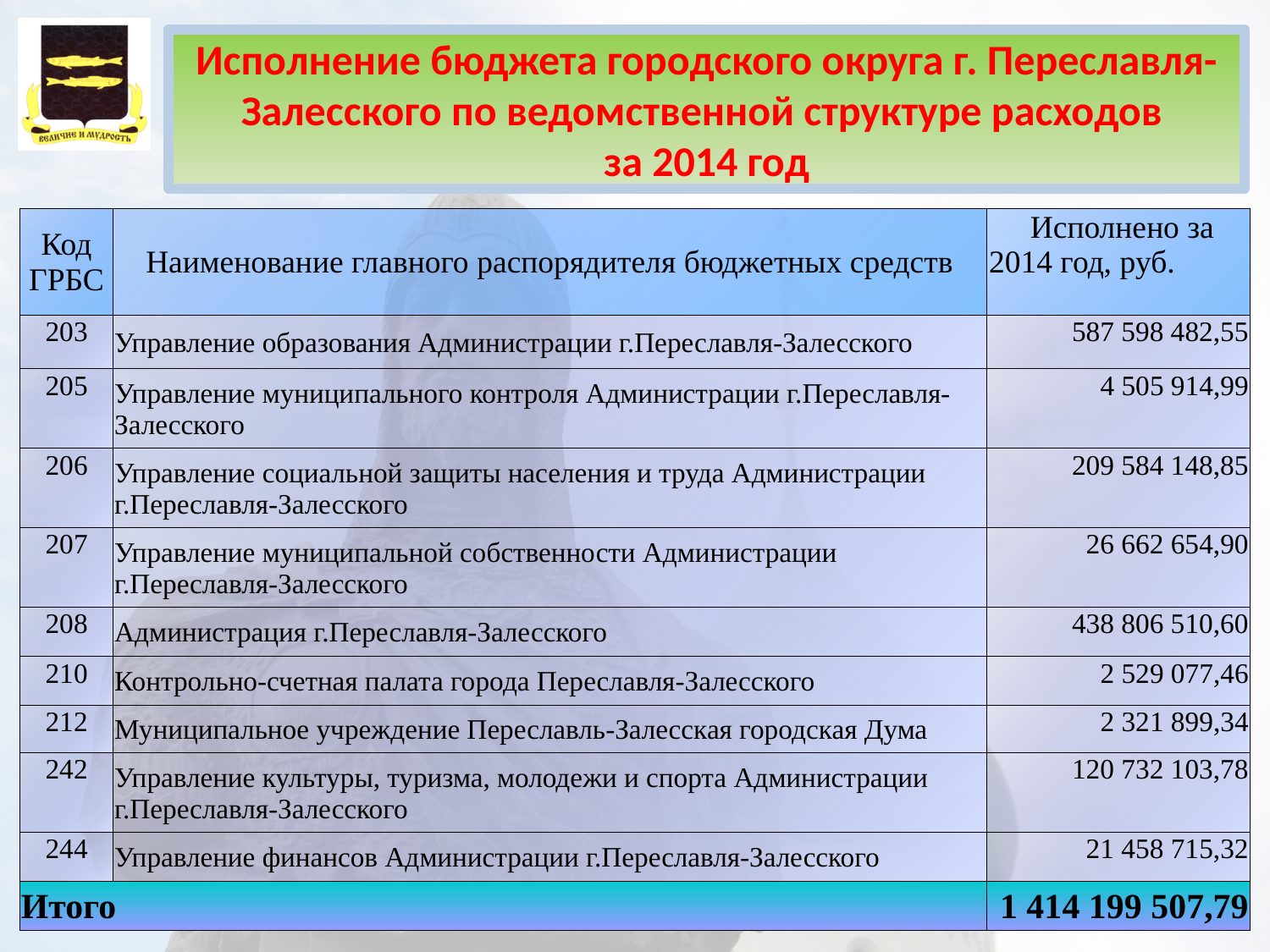

Исполнение бюджета городского округа г. Переславля-Залесского по ведомственной структуре расходов
за 2014 год
| Код ГРБС | Наименование главного распорядителя бюджетных средств | Исполнено за 2014 год, руб. |
| --- | --- | --- |
| 203 | Управление образования Администрации г.Переславля-Залесского | 587 598 482,55 |
| 205 | Управление муниципального контроля Администрации г.Переславля-Залесского | 4 505 914,99 |
| 206 | Управление социальной защиты населения и труда Администрации г.Переславля-Залесского | 209 584 148,85 |
| 207 | Управление муниципальной собственности Администрации г.Переславля-Залесского | 26 662 654,90 |
| 208 | Администрация г.Переславля-Залесского | 438 806 510,60 |
| 210 | Контрольно-счетная палата города Переславля-Залесского | 2 529 077,46 |
| 212 | Муниципальное учреждение Переславль-Залесская городская Дума | 2 321 899,34 |
| 242 | Управление культуры, туризма, молодежи и спорта Администрации г.Переславля-Залесского | 120 732 103,78 |
| 244 | Управление финансов Администрации г.Переславля-Залесского | 21 458 715,32 |
| Итого |  | 1 414 199 507,79 |